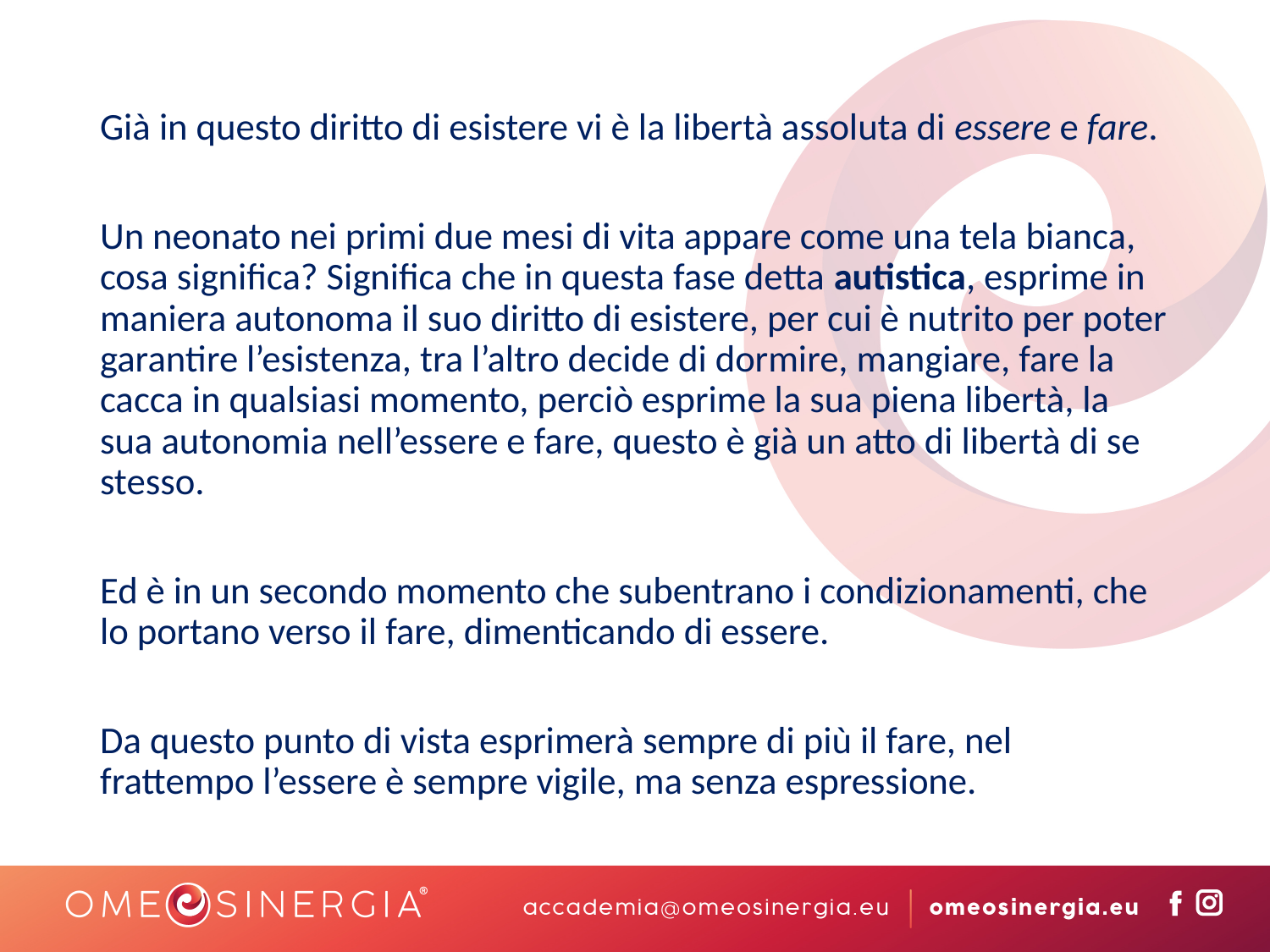

Già in questo diritto di esistere vi è la libertà assoluta di essere e fare.

Un neonato nei primi due mesi di vita appare come una tela bianca, cosa significa? Significa che in questa fase detta autistica, esprime in maniera autonoma il suo diritto di esistere, per cui è nutrito per poter garantire l’esistenza, tra l’altro decide di dormire, mangiare, fare la cacca in qualsiasi momento, perciò esprime la sua piena libertà, la sua autonomia nell’essere e fare, questo è già un atto di libertà di se stesso.

Ed è in un secondo momento che subentrano i condizionamenti, che lo portano verso il fare, dimenticando di essere.

Da questo punto di vista esprimerà sempre di più il fare, nel frattempo l’essere è sempre vigile, ma senza espressione.